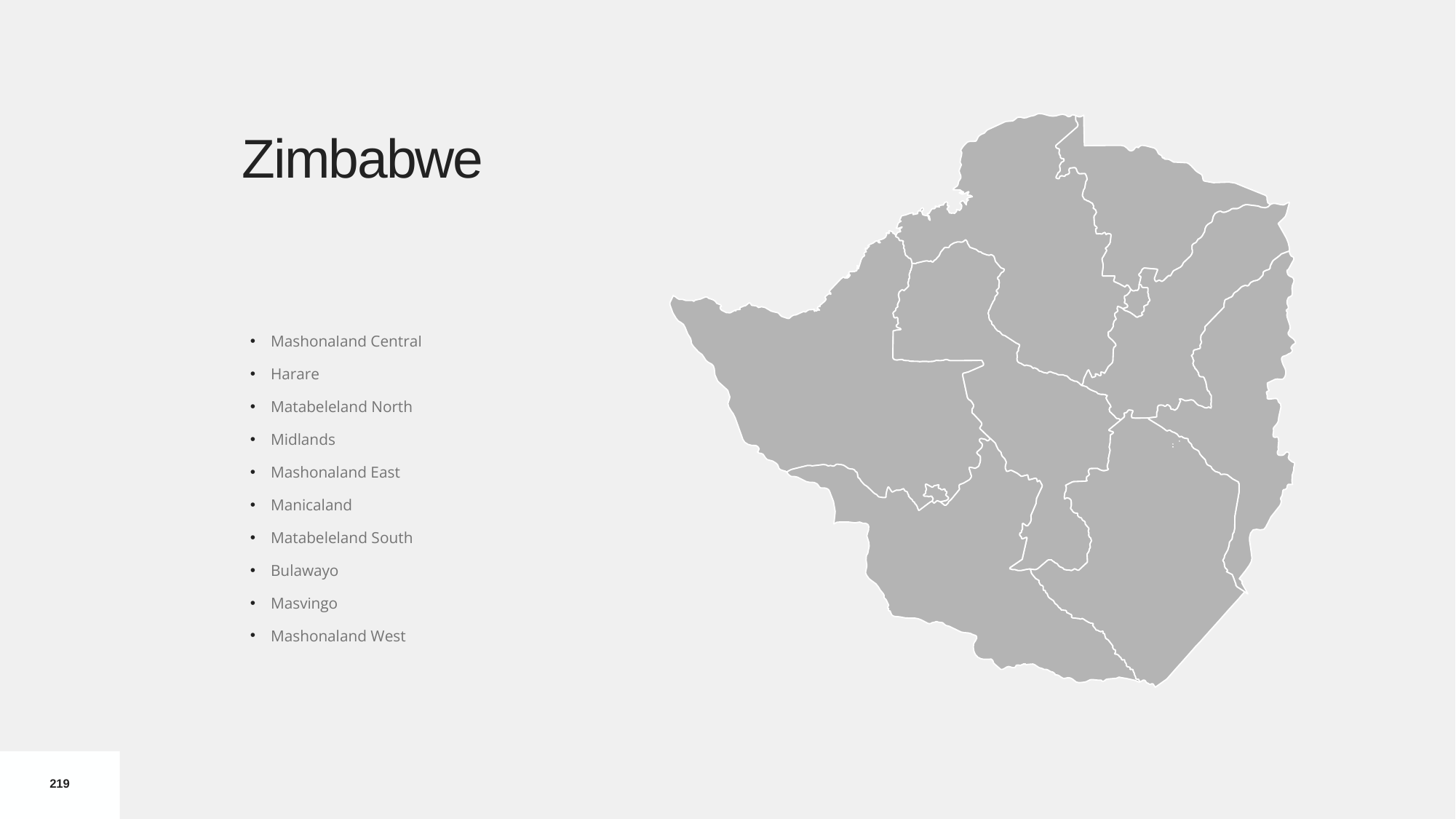

# Zimbabwe

Mashonaland Central
Harare
Matabeleland North
Midlands
Mashonaland East
Manicaland
Matabeleland South
Bulawayo
Masvingo
Mashonaland West